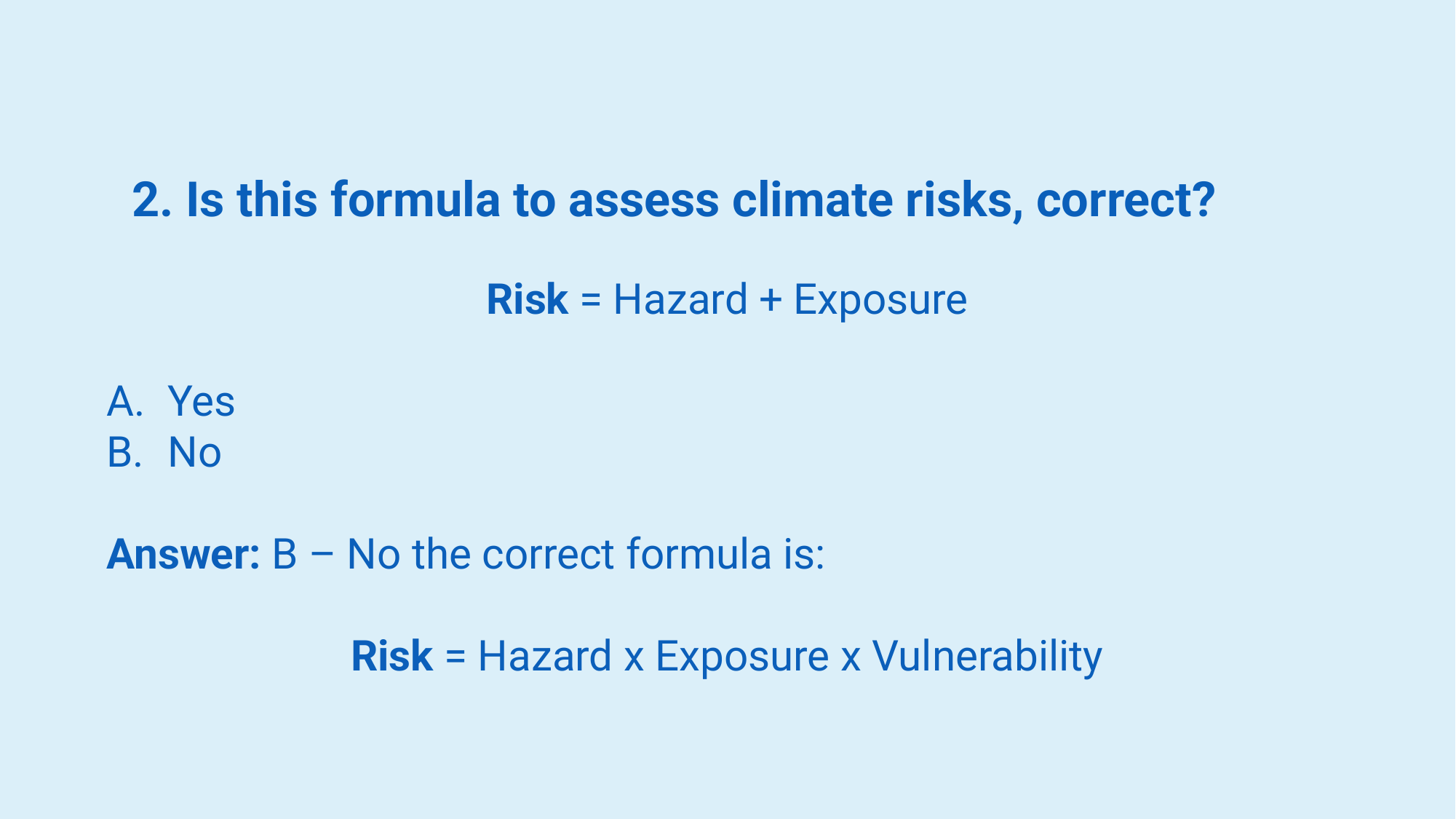

2. Is this formula to assess climate risks, correct?
Risk = Hazard + Exposure

Yes
No

Answer: B – No the correct formula is:
Risk = Hazard x Exposure x Vulnerability